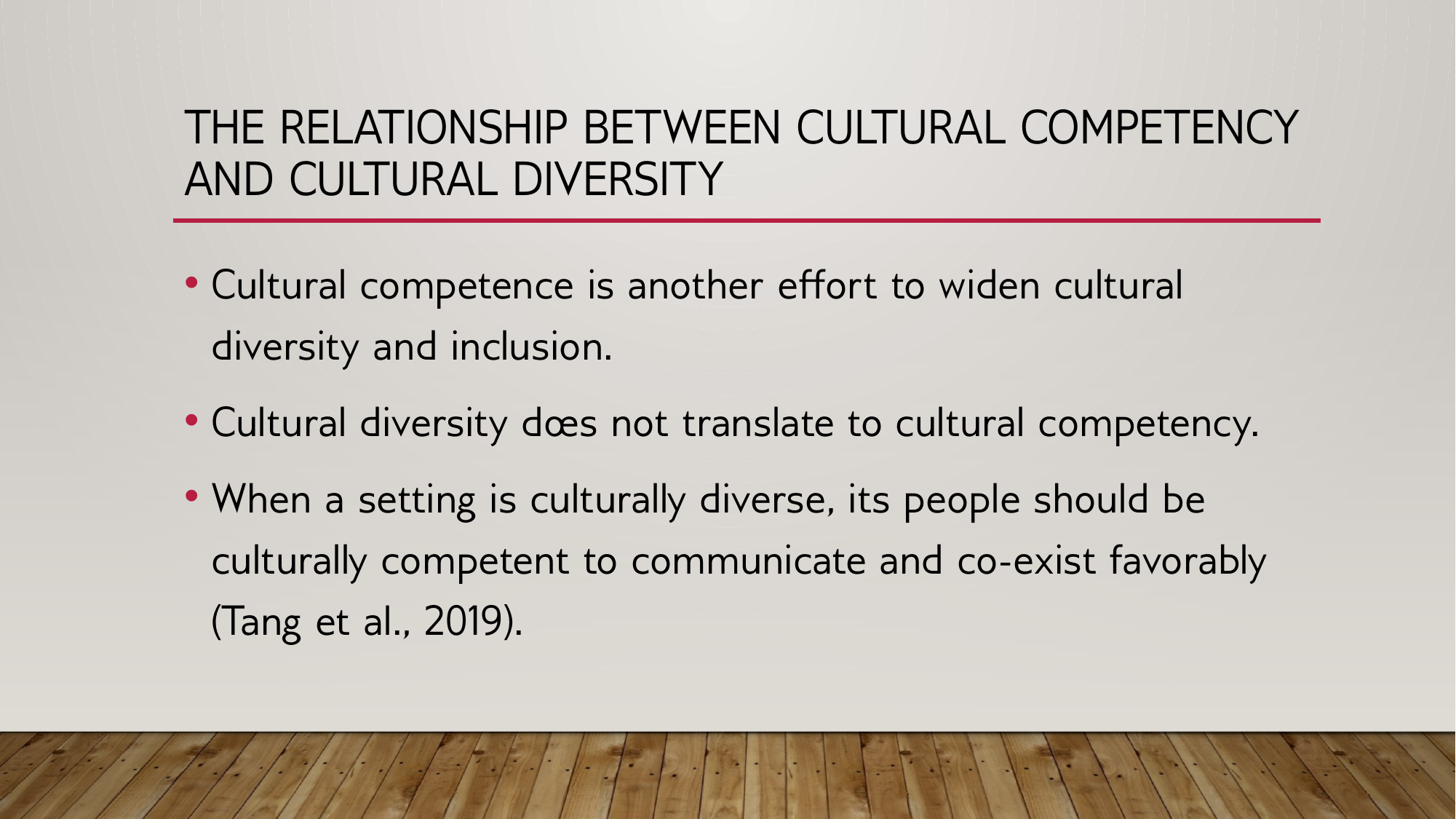

# The Relationship between Cultural Competency and Cultural diversity
Cultural competence is another effort to widen cultural diversity and inclusion.
Cultural diversity does not translate to cultural competency.
When a setting is culturally diverse, its people should be culturally competent to communicate and co-exist favorably (Tang et al., 2019).